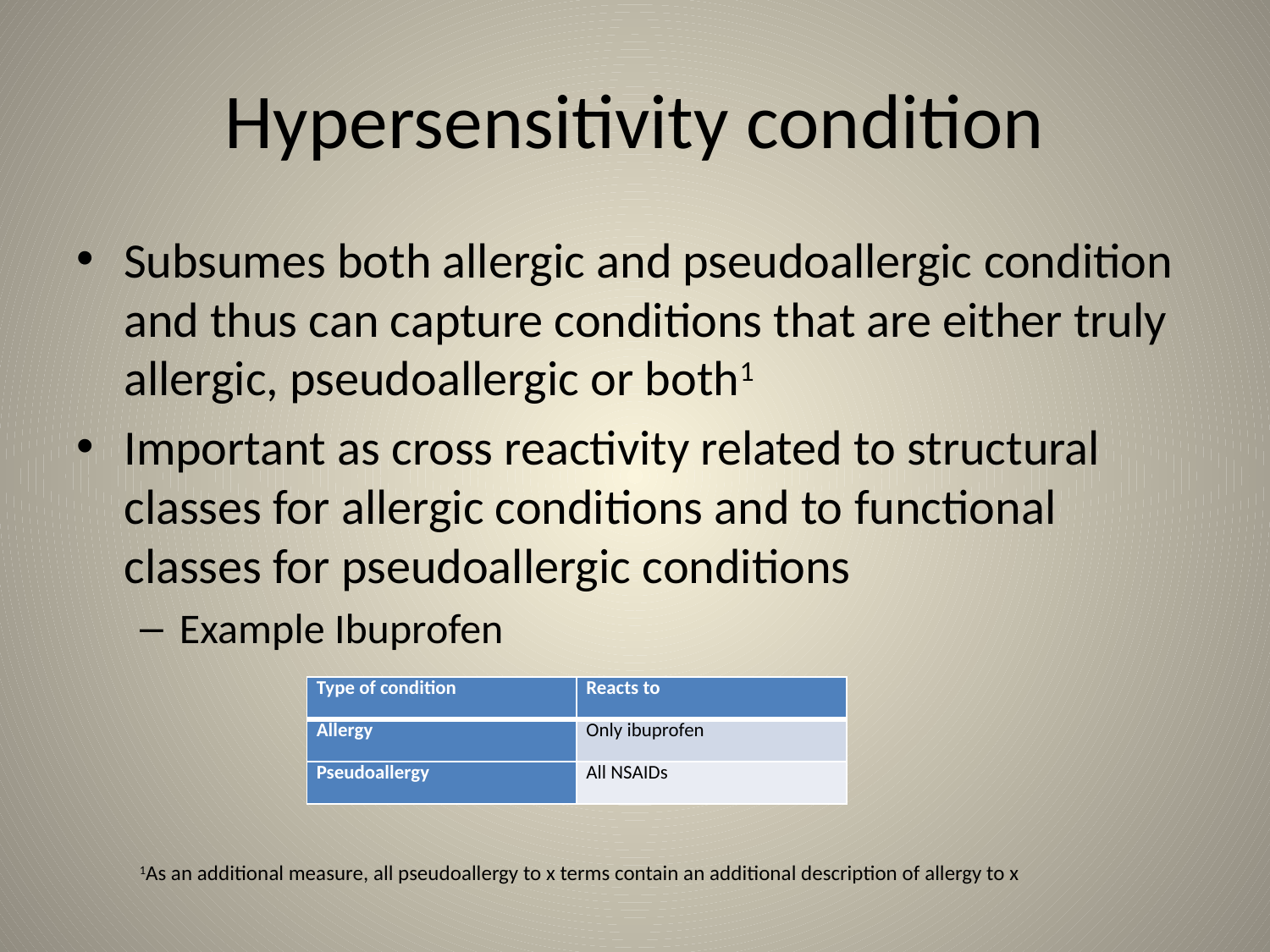

# Hypersensitivity condition
Subsumes both allergic and pseudoallergic condition and thus can capture conditions that are either truly allergic, pseudoallergic or both1
Important as cross reactivity related to structural classes for allergic conditions and to functional classes for pseudoallergic conditions
Example Ibuprofen

                       1As an additional measure, all pseudoallergy to x terms contain an additional description of allergy to x
| Type of condition | Reacts to |
| --- | --- |
| Allergy | Only ibuprofen |
| Pseudoallergy | All NSAIDs |